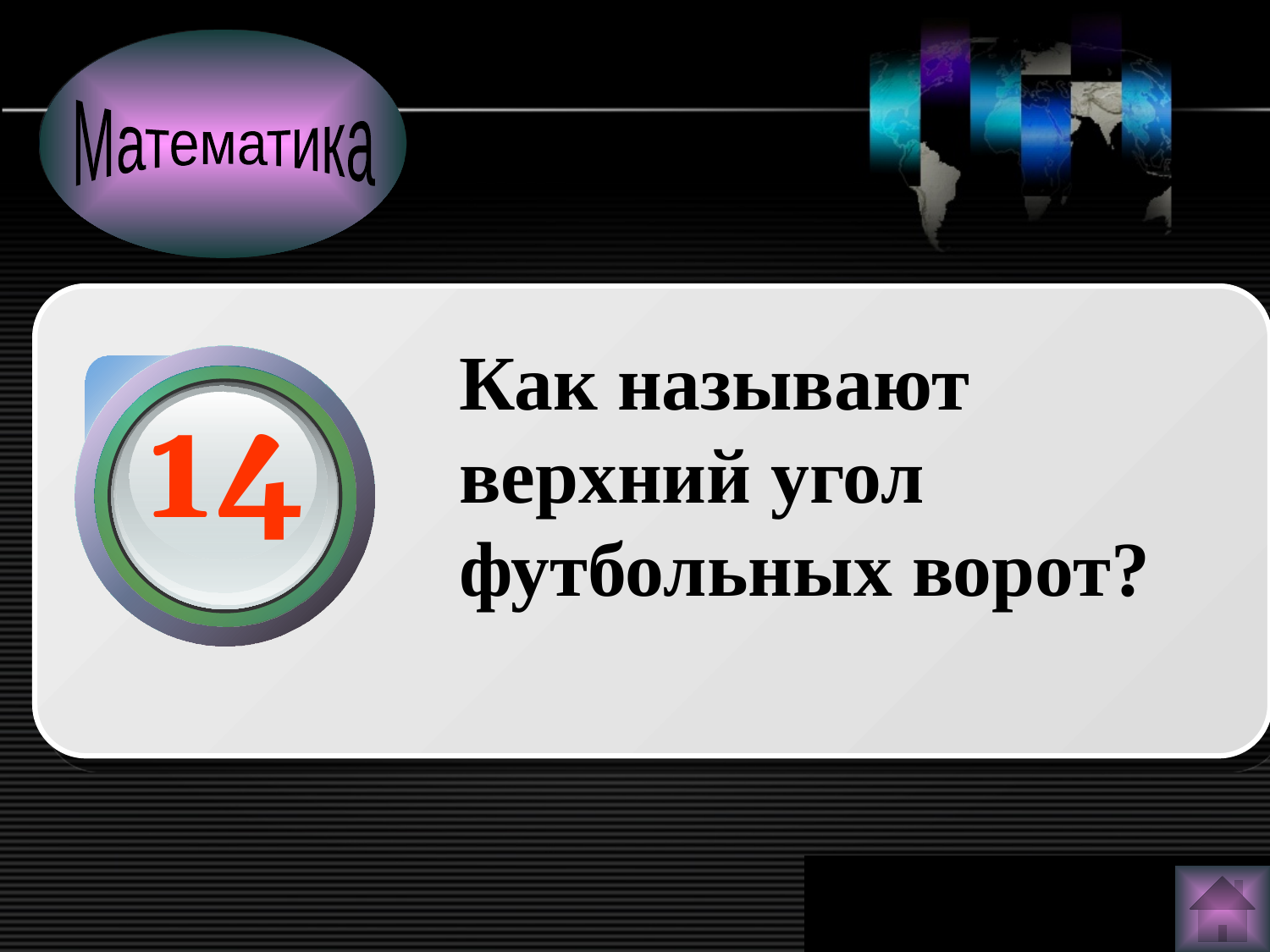

Математика

Как называют верхний угол футбольных ворот?

14

www.themegallery.com